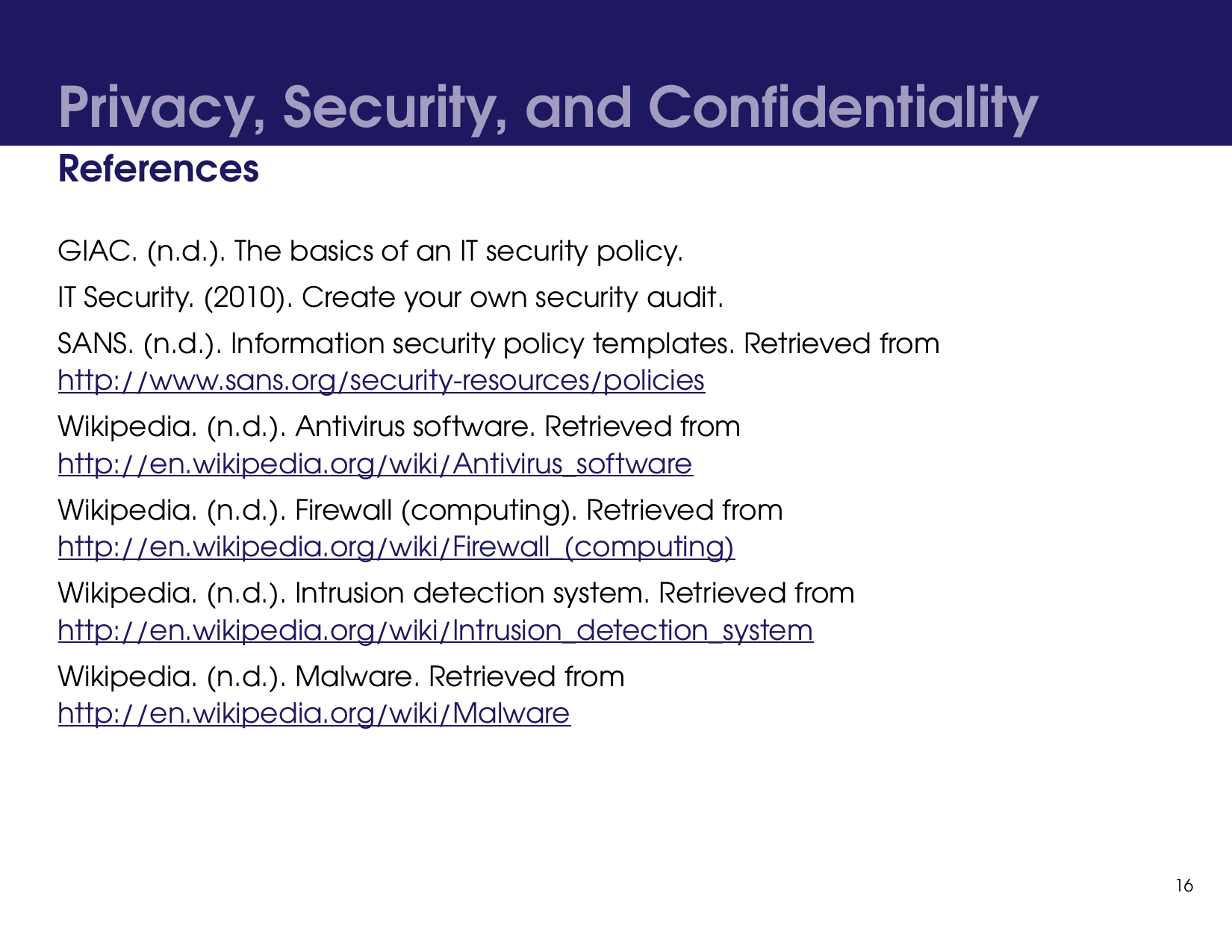

# Privacy, Security, and Confidentiality
References
GIAC. (n.d.). The basics of an IT security policy.
IT Security. (2010). Create your own security audit.
SANS. (n.d.). Information security policy templates. Retrieved from http://www.sans.org/security-resources/policies
Wikipedia. (n.d.). Antivirus software. Retrieved from http://en.wikipedia.org/wiki/Antivirus_software
Wikipedia. (n.d.). Firewall (computing). Retrieved from http://en.wikipedia.org/wiki/Firewall_(computing)
Wikipedia. (n.d.). Intrusion detection system. Retrieved from http://en.wikipedia.org/wiki/Intrusion_detection_system
Wikipedia. (n.d.). Malware. Retrieved from http://en.wikipedia.org/wiki/Malware
16